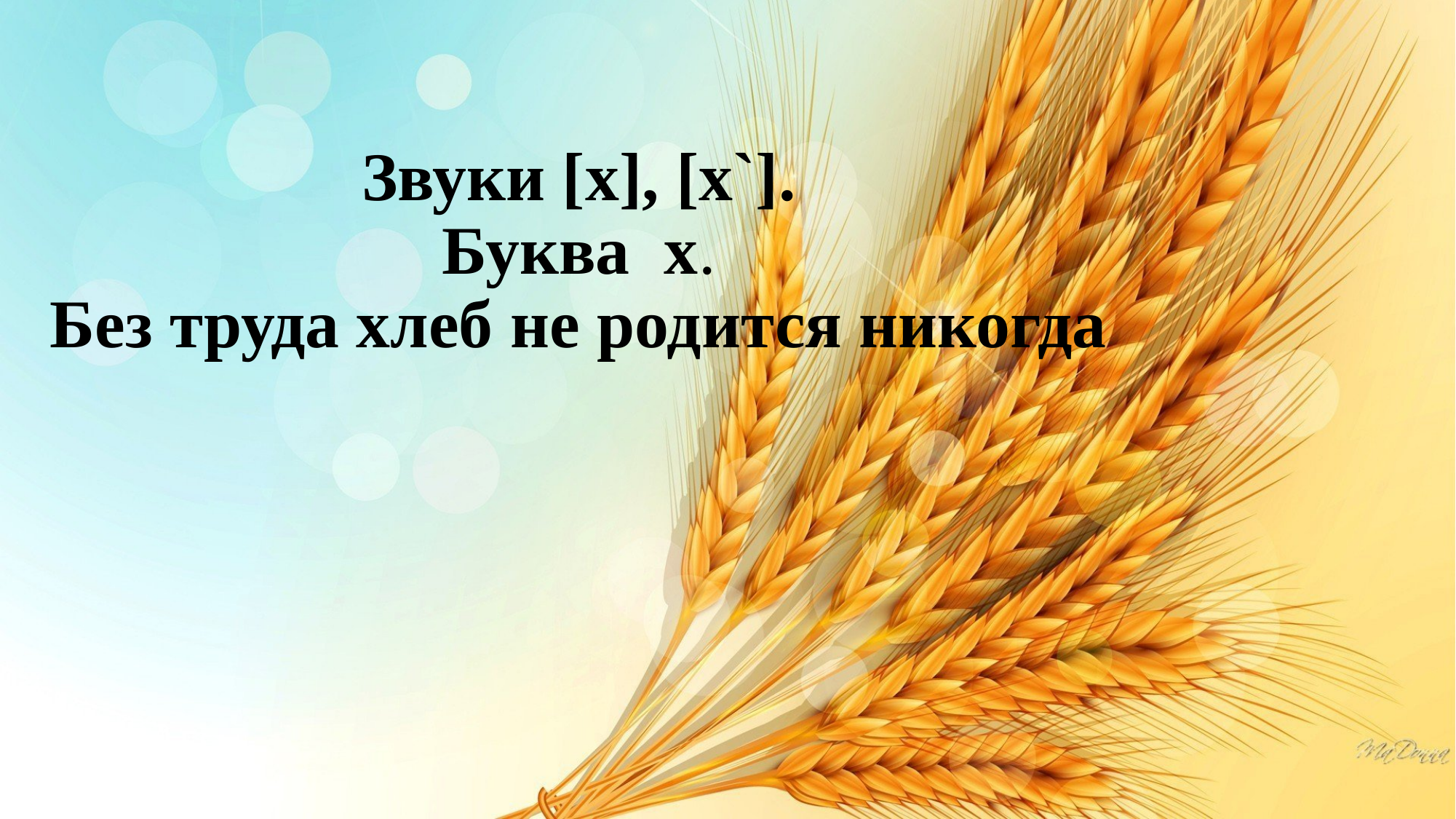

# Звуки [x], [x`]. Буква  х. Без труда хлеб не родится никогда